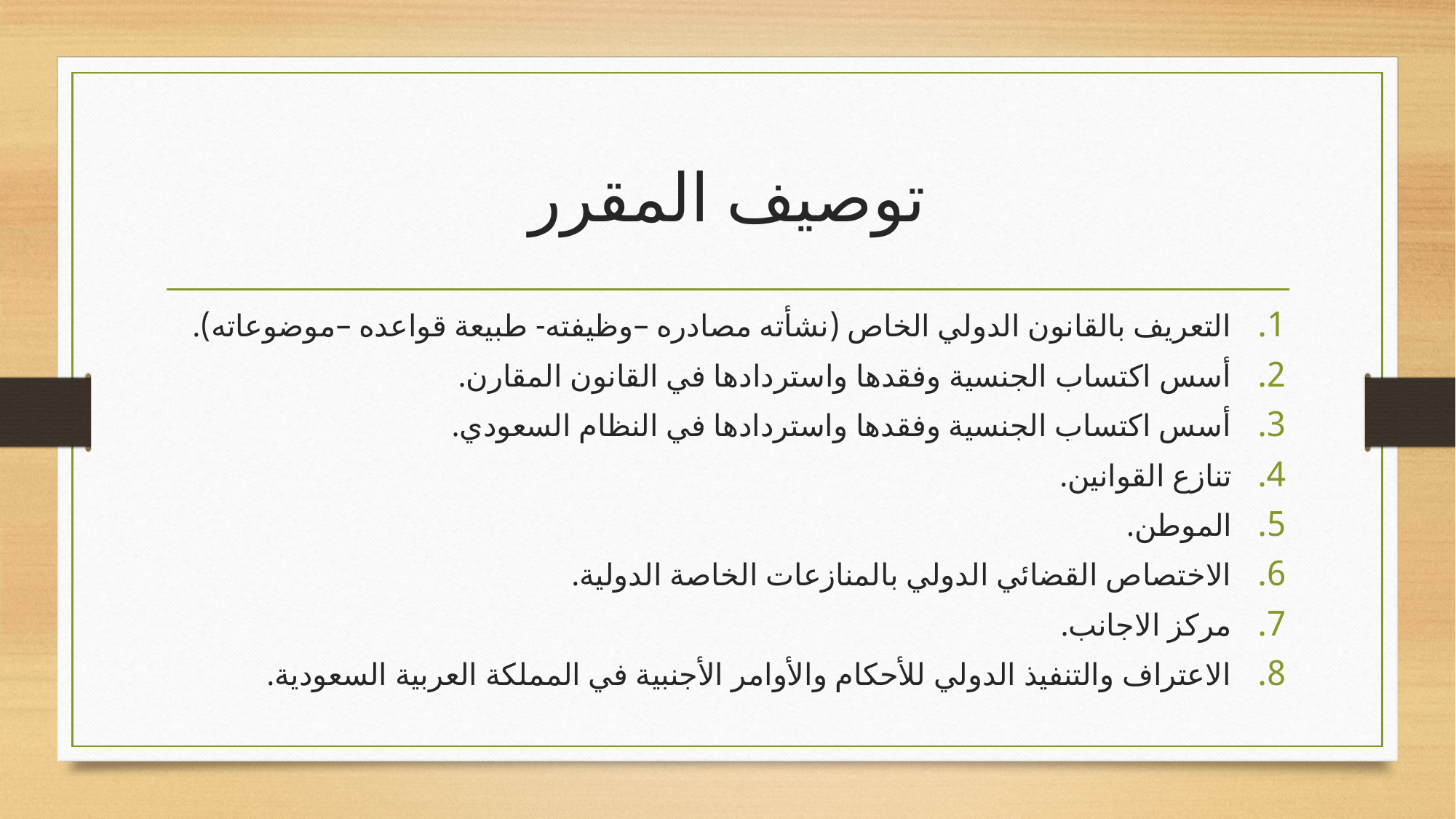

# توصيف المقرر
التعريف بالقانون الدولي الخاص (نشأته مصادره –وظيفته- طبيعة قواعده –موضوعاته).
أسس اكتساب الجنسية وفقدها واستردادها في القانون المقارن.
أسس اكتساب الجنسية وفقدها واستردادها في النظام السعودي.
تنازع القوانين.
الموطن.
الاختصاص القضائي الدولي بالمنازعات الخاصة الدولية.
مركز الاجانب.
الاعتراف والتنفيذ الدولي للأحكام والأوامر الأجنبية في المملكة العربية السعودية.